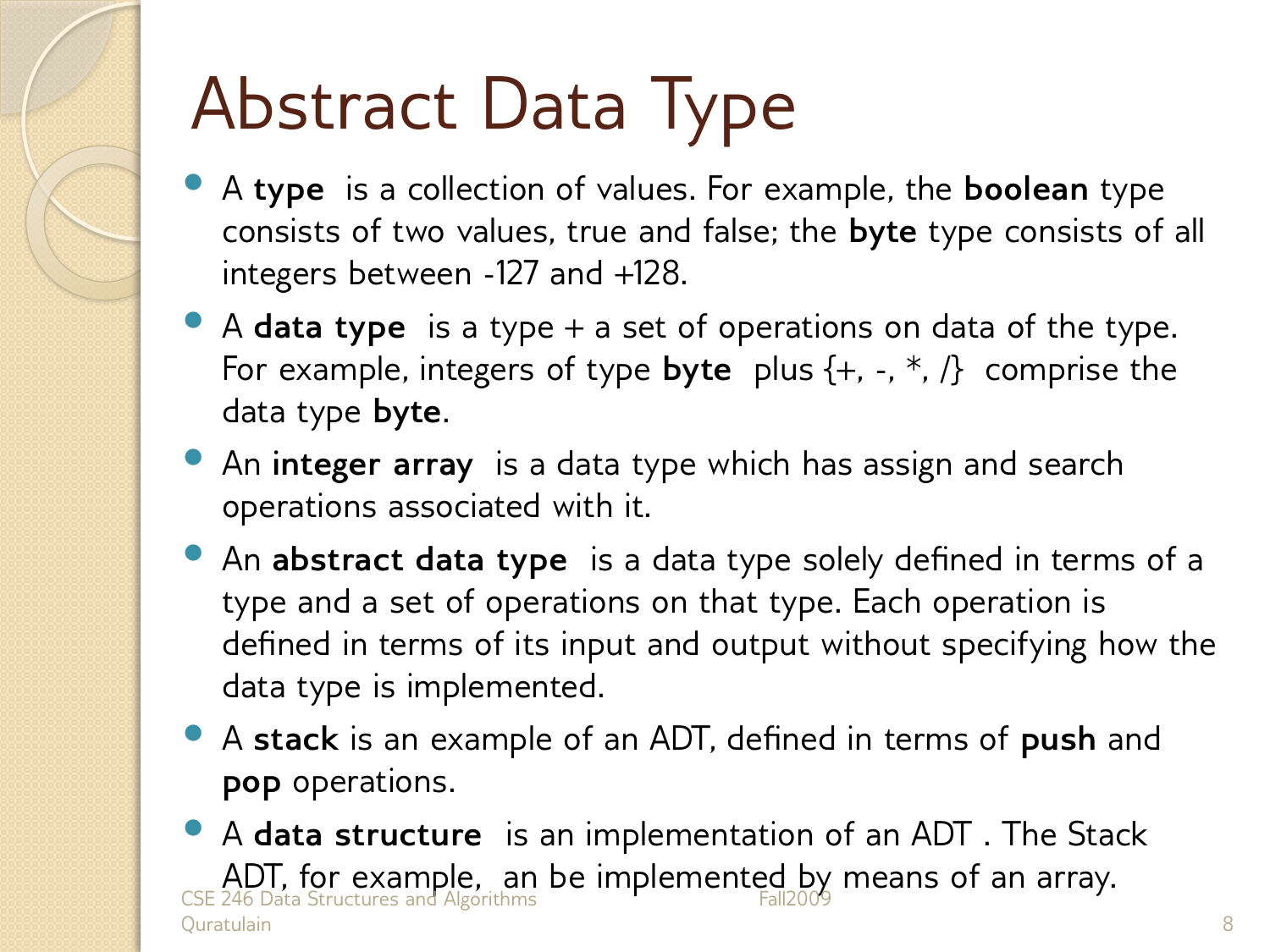

# Abstract Data Type
A type  is a collection of values. For example, the boolean type consists of two values, true and false; the byte type consists of all integers between -127 and +128.
A data type  is a type + a set of operations on data of the type. For example, integers of type byte  plus {+, -, *, /}  comprise the data type byte.
An integer array  is a data type which has assign and search operations associated with it.
An abstract data type  is a data type solely defined in terms of a type and a set of operations on that type. Each operation is defined in terms of its input and output without specifying how the data type is implemented.
A stack is an example of an ADT, defined in terms of push and pop operations.
A data structure  is an implementation of an ADT . The Stack ADT, for example,  an be implemented by means of an array.

CSE 246 Data Structures and Algorithms                                   Fall2009                                               Quratulain
8